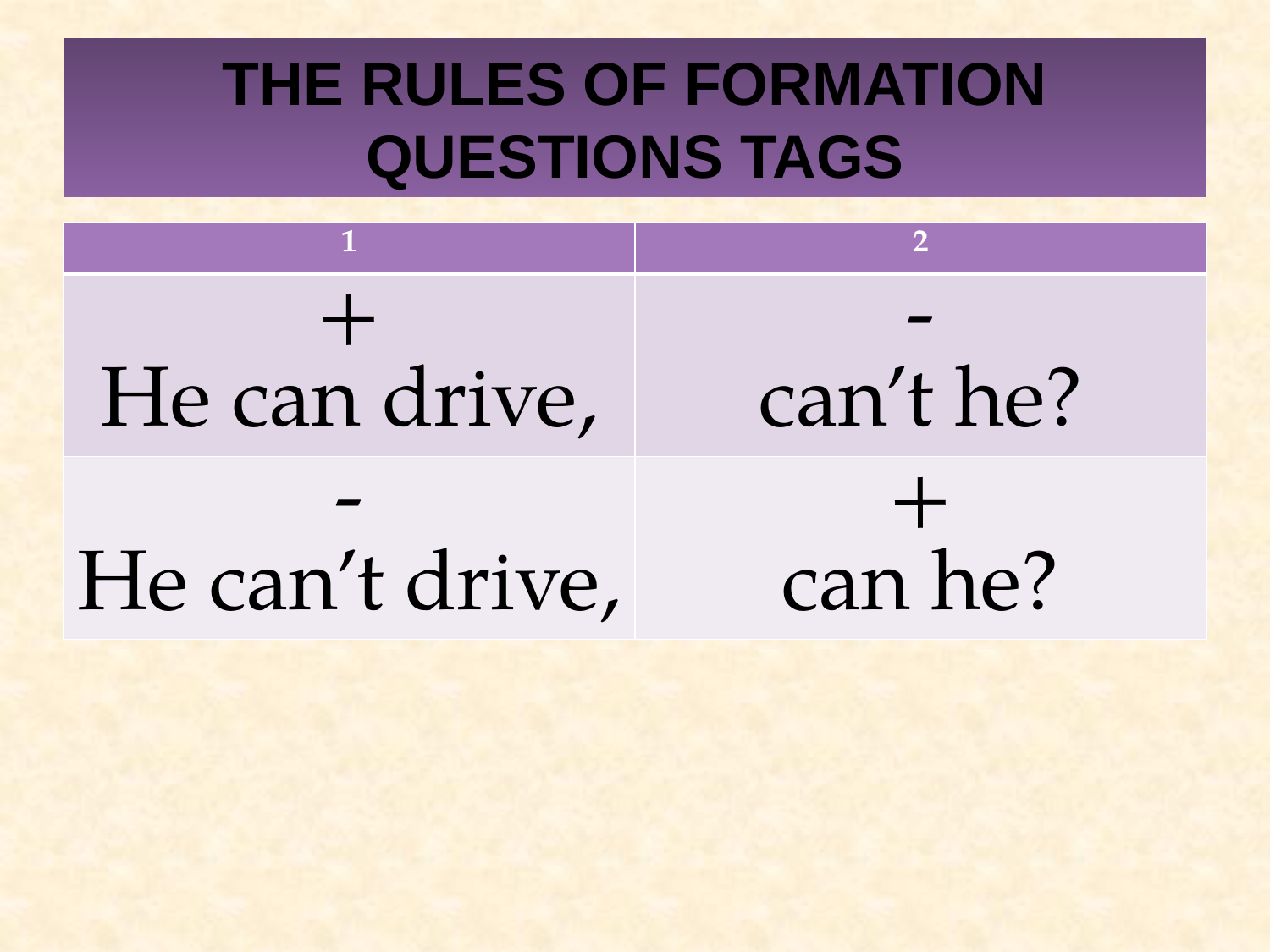

# THE RULES OF FORMATION QUESTIONS TAGS
| 1 | 2 |
| --- | --- |
| + He can drive, | - can’t he? |
| - He can’t drive, | + can he? |